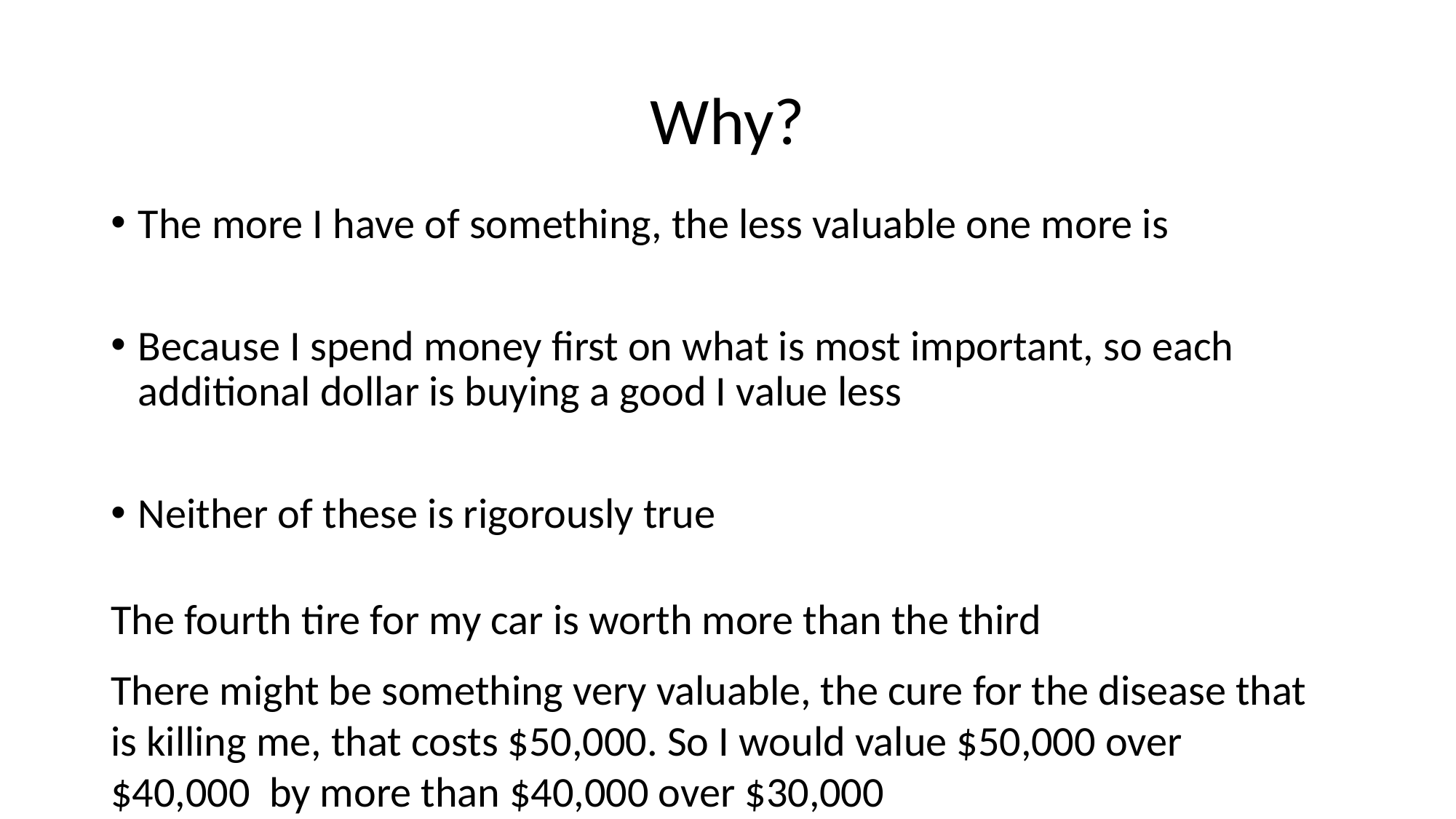

# Why?
The more I have of something, the less valuable one more is

Because I spend money first on what is most important, so each additional dollar is buying a good I value less

Neither of these is rigorously true
The fourth tire for my car is worth more than the third
There might be something very valuable, the cure for the disease that is killing me, that costs $50,000. So I would value $50,000 over $40,000  by more than $40,000 over $30,000